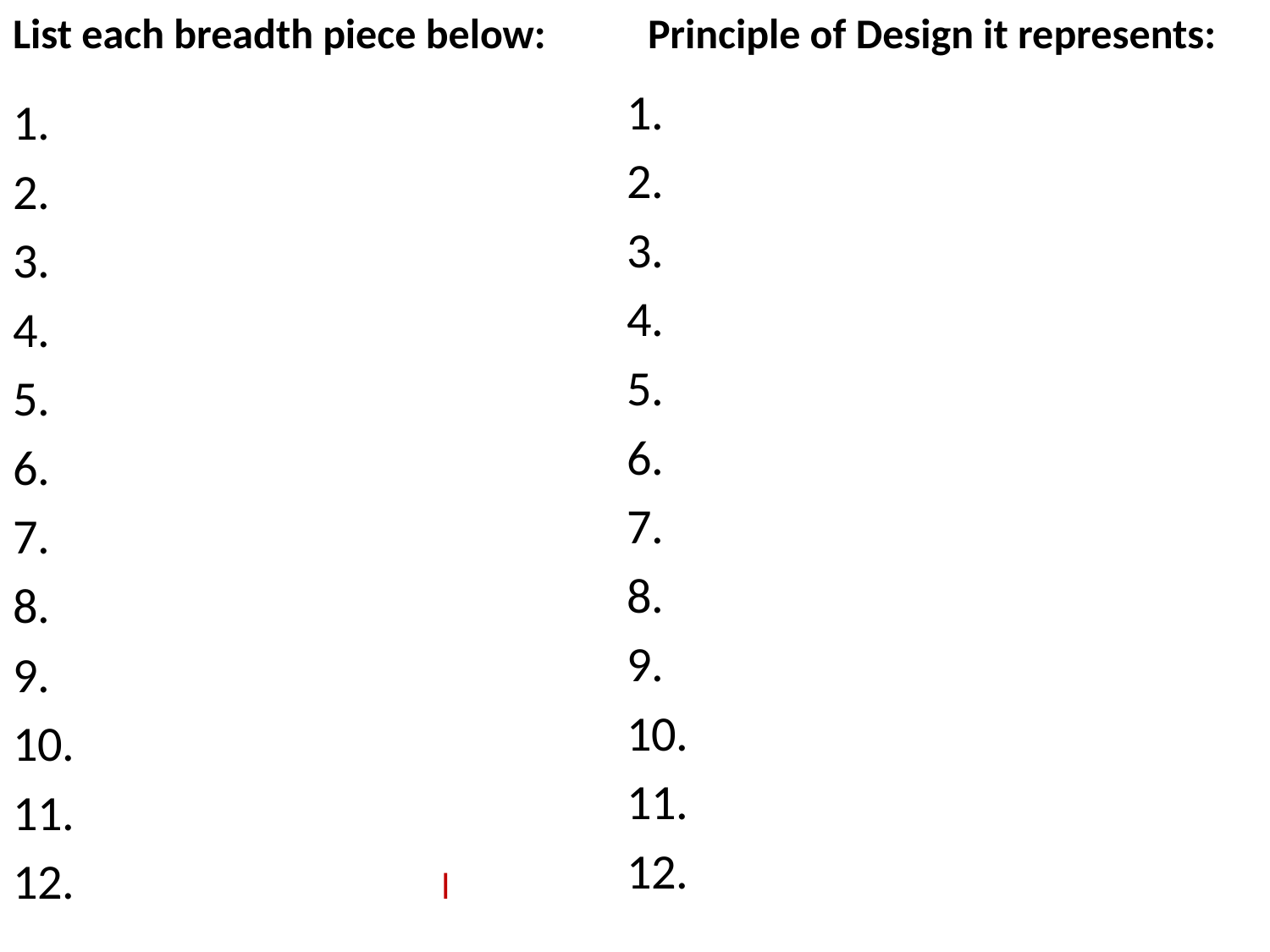

# List each breadth piece below:	Principle of Design it represents:
1.
2.
3.
4.
5.
6.
7.
8.
9.
10.
11.
12.

1.
2.
3.
4.
5.
6.
7.
8.
9.
10.
11.
12.			l